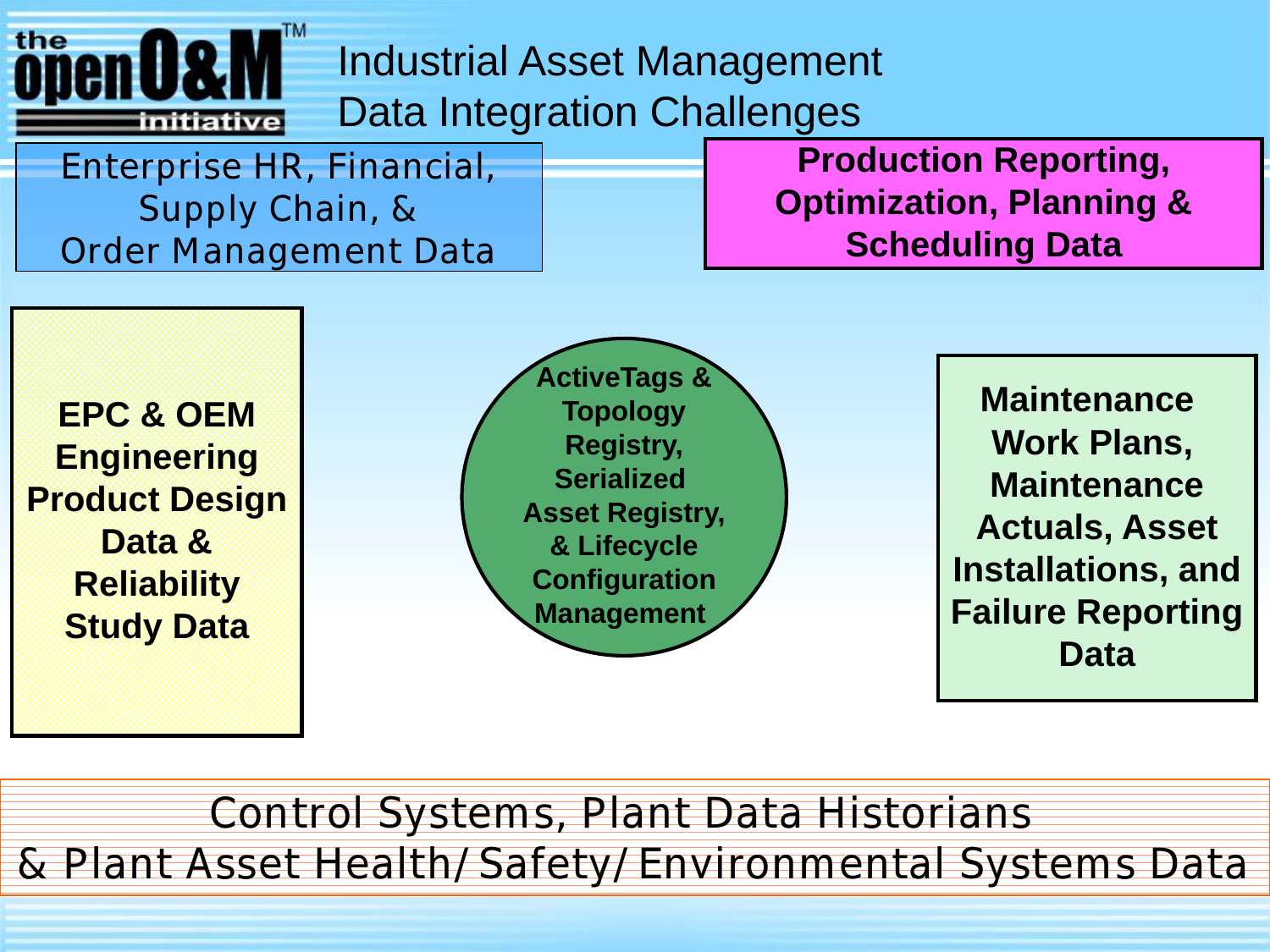

# Industrial Asset Management Data Integration Challenges
Production Reporting, Optimization, Planning & Scheduling Data
Enterprise HR, Financial,
Supply Chain, &
Order Management Data
EPC & OEM Engineering Product Design Data & Reliability Study Data
ActiveTags & Topology Registry, Serialized
Asset Registry, & Lifecycle Configuration Management
Maintenance   Work Plans,  Maintenance Actuals, Asset Installations, and Failure Reporting Data
Control Systems, Plant Data Historians
& Plant Asset Health/Safety/Environmental Systems Data